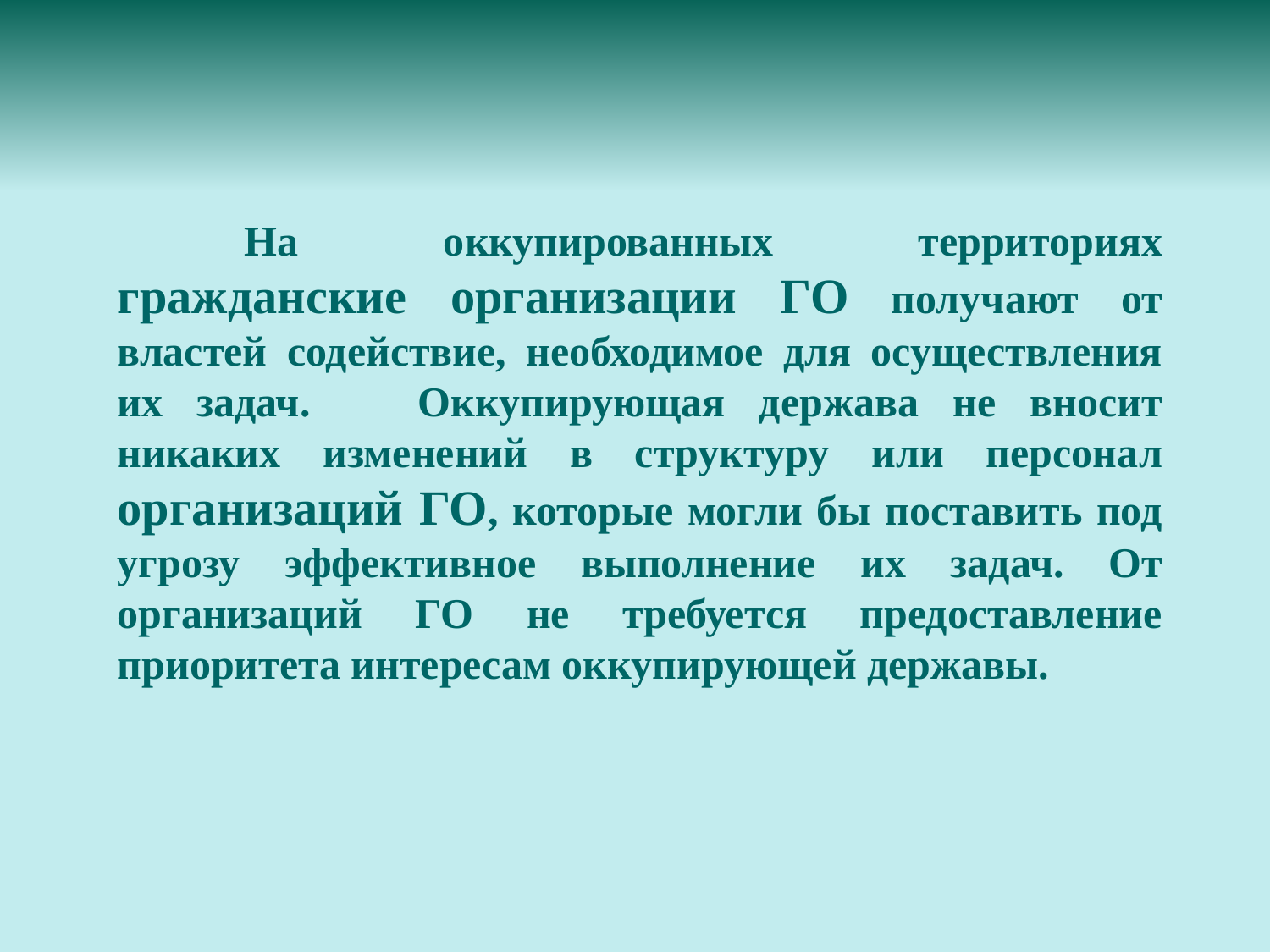

На оккупированных территориях гражданские организации ГО получают от властей содействие, необходимое для осуществления их задач. 	Оккупирующая держава не вносит никаких изменений в структуру или персонал организаций ГО, которые могли бы поставить под угрозу эффективное выполнение их задач. От организаций ГО не требуется предоставление приоритета интересам оккупирующей державы.